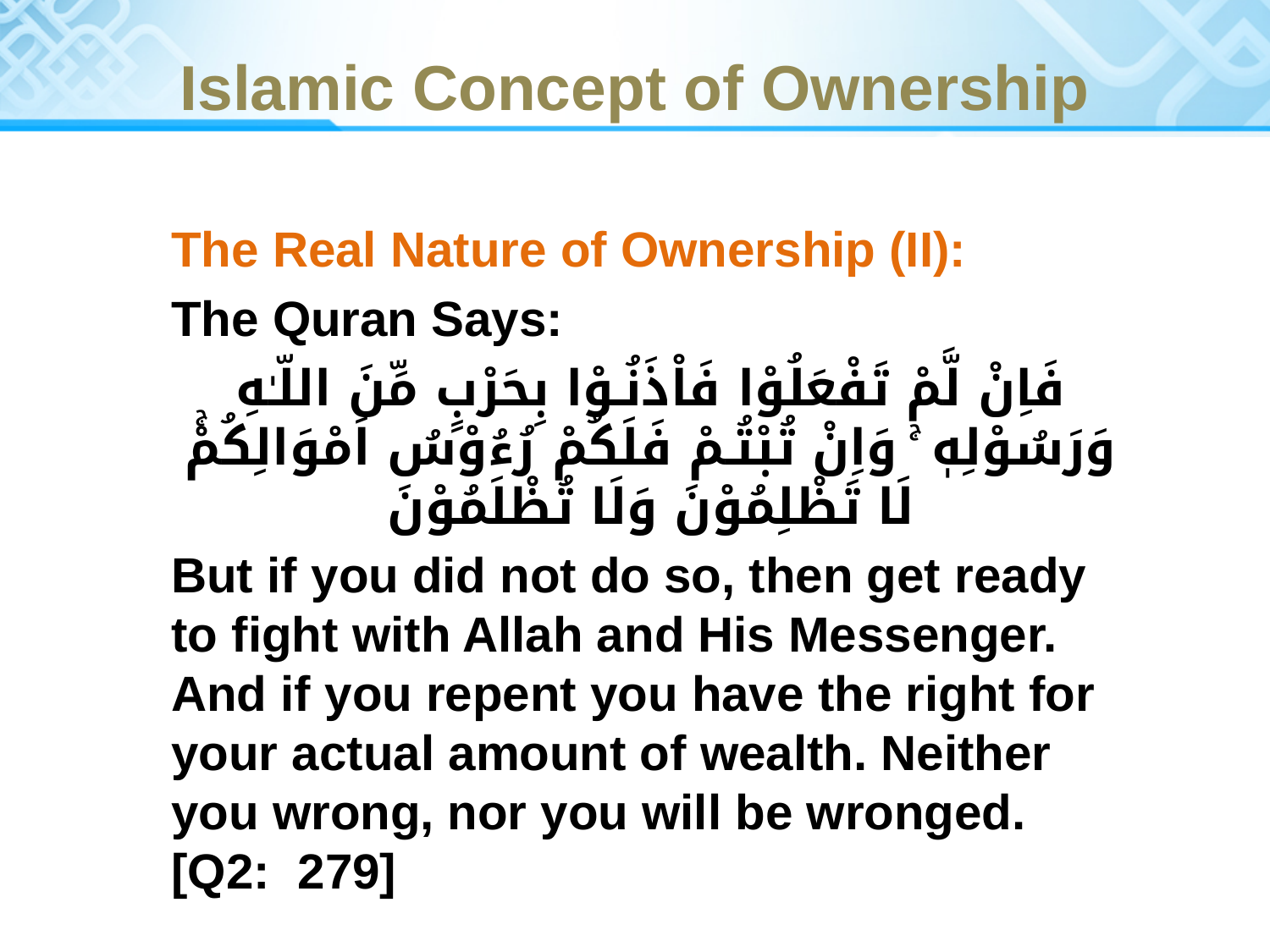

# Islamic Concept of Ownership

The Real Nature of Ownership (II):
The Quran Says:
فَاِنْ لَّمْ تَفْعَلُوْا فَاْذَنُـوْا بِحَرْبٍ مِّنَ اللّـٰهِ وَرَسُوْلِهٖ ۚ وَاِنْ تُبْتُـمْ فَلَكُمْ رُءُوْسُ اَمْوَالِكُمْۚ لَا تَظْلِمُوْنَ وَلَا تُظْلَمُوْنَ
But if you did not do so, then get ready to fight with Allah and His Messenger. And if you repent you have the right for your actual amount of wealth. Neither you wrong, nor you will be wronged. [Q2:  279]